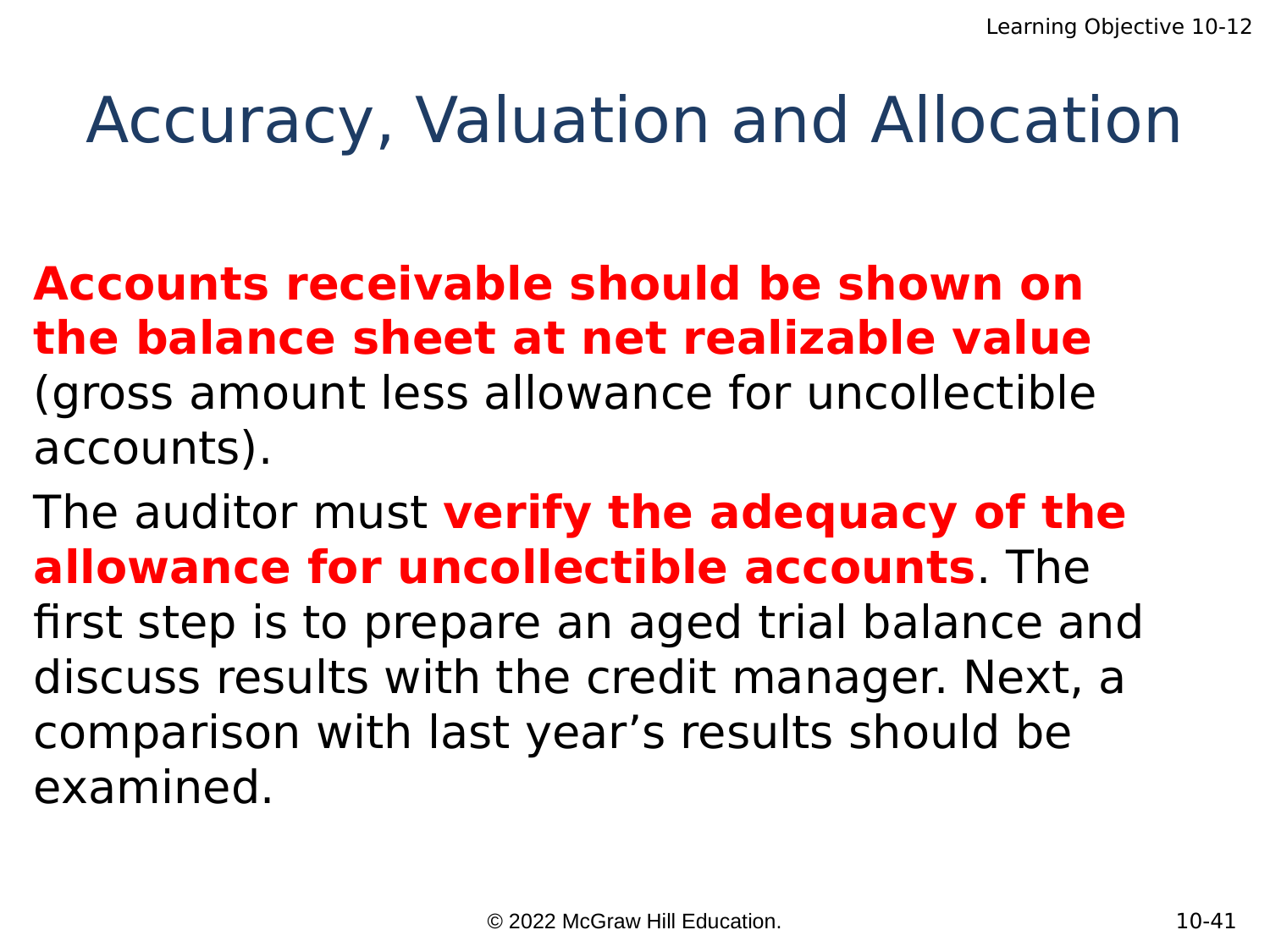

Learning Objective 10-12
# Accuracy, Valuation and Allocation
Accounts receivable should be shown on the balance sheet at net realizable value (gross amount less allowance for uncollectible accounts).
The auditor must verify the adequacy of the allowance for uncollectible accounts. The first step is to prepare an aged trial balance and discuss results with the credit manager. Next, a comparison with last year’s results should be examined.